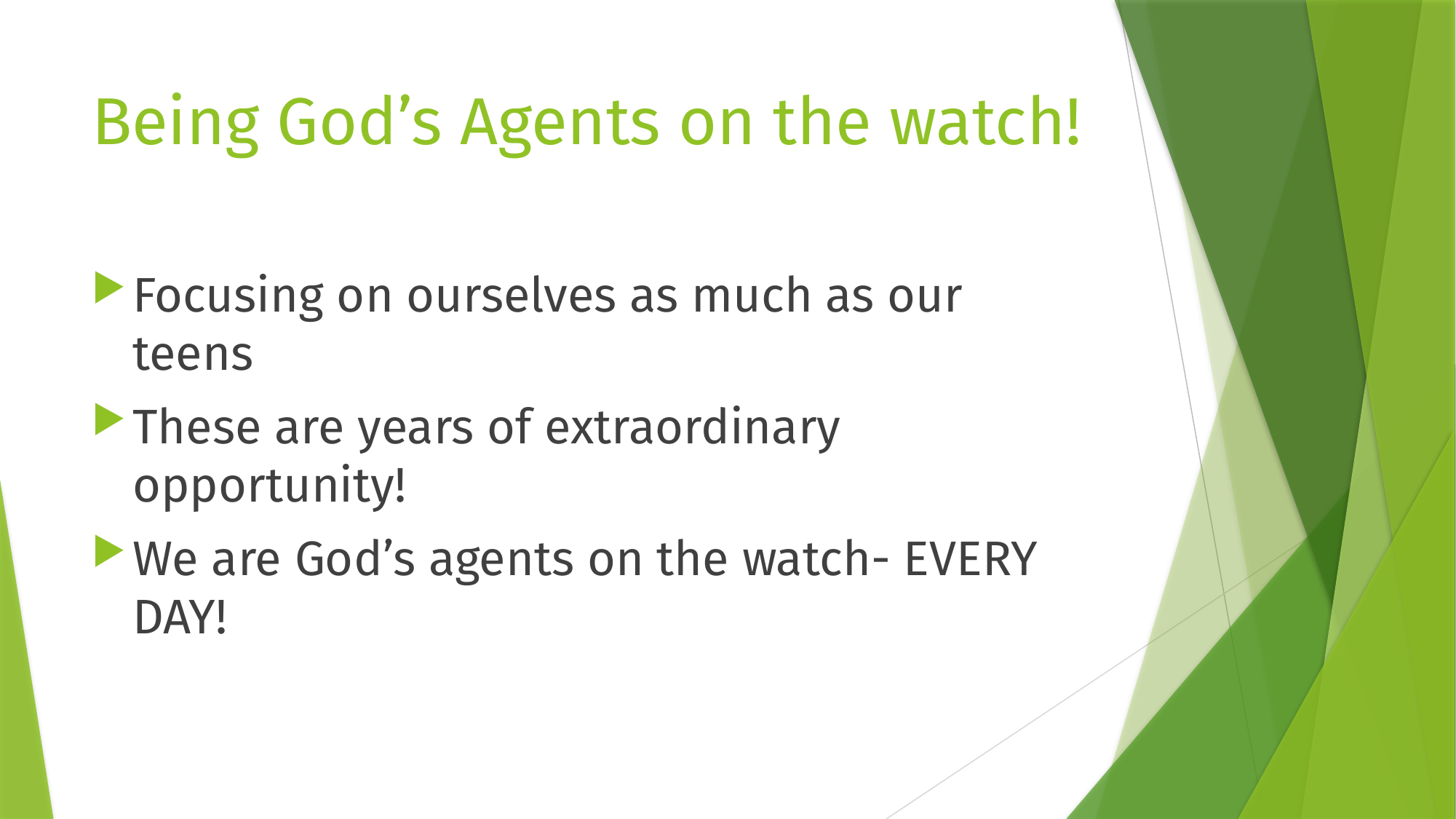

# Being God’s Agents on the watch!
Focusing on ourselves as much as our teens
These are years of extraordinary opportunity!
We are God’s agents on the watch- EVERY DAY!